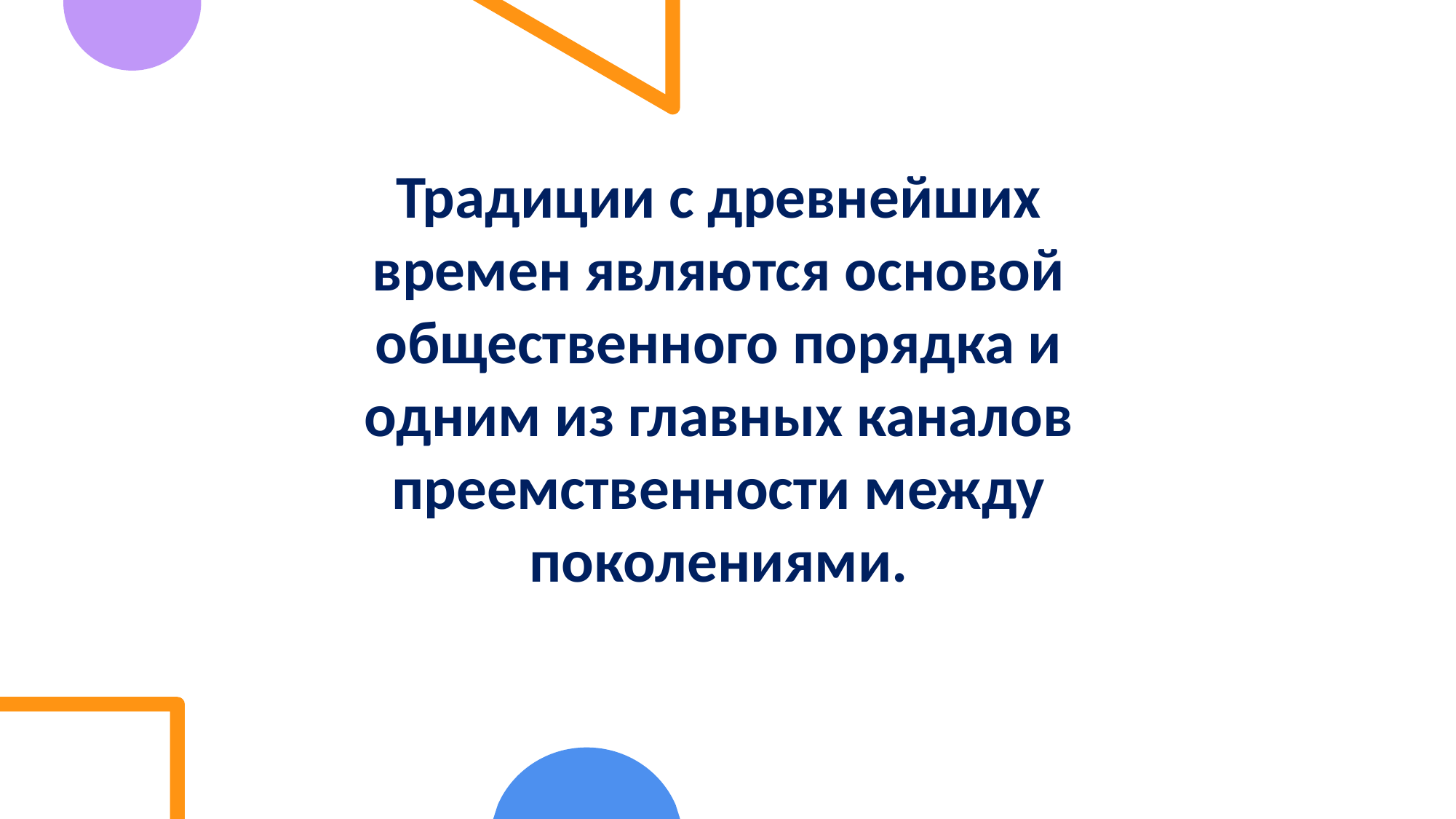

#
Традиции с древнейших времен являются основой общественного порядка и одним из главных каналов преемственности между поколениями.